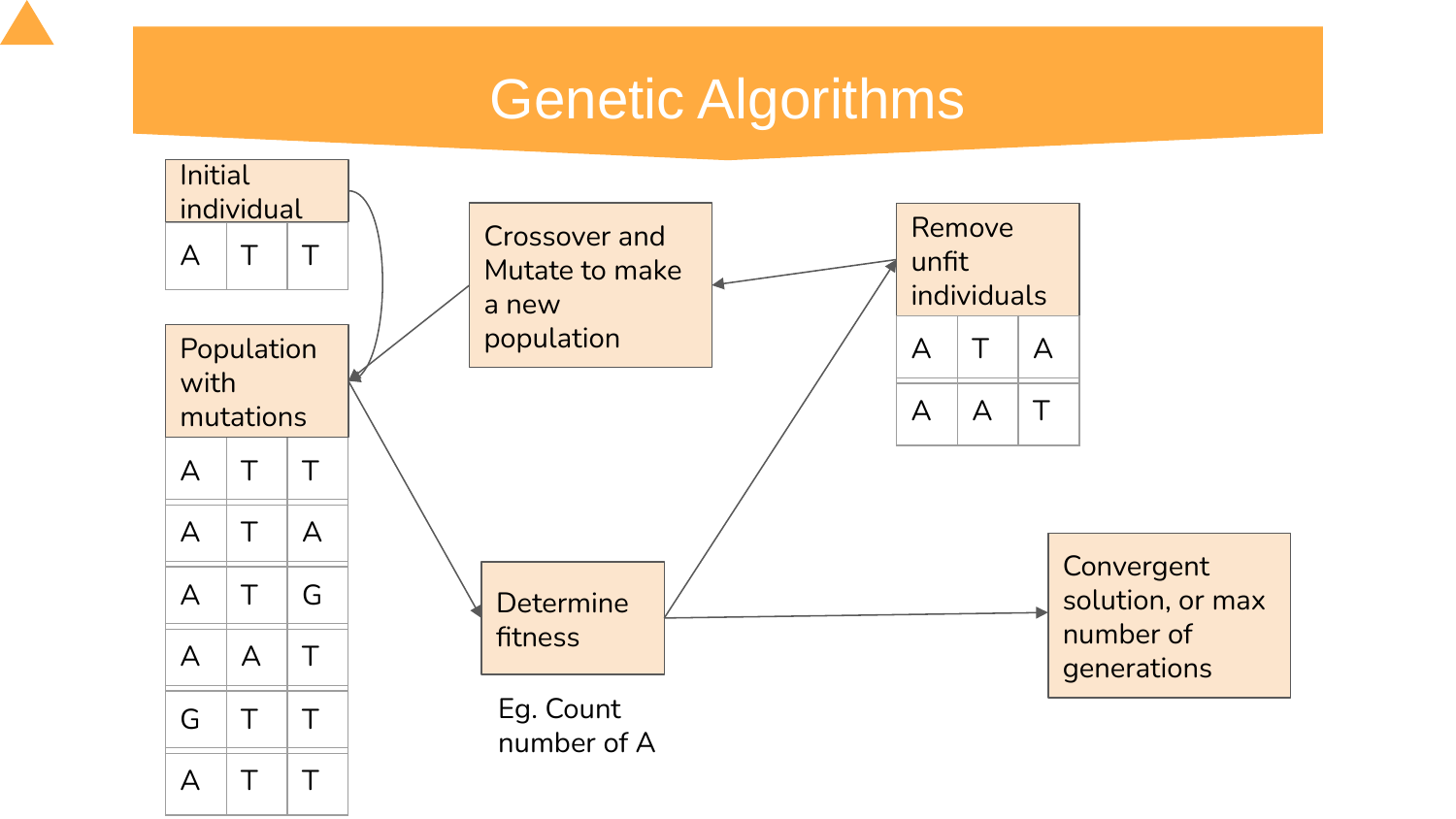

# Genetic Algorithms
Initial individual
Remove unfit individuals
Crossover and Mutate to make a new population
| A | T | T |
| --- | --- | --- |
| A | T | A |
| --- | --- | --- |
Population with mutations
| A | A | T |
| --- | --- | --- |
| A | T | T |
| --- | --- | --- |
| A | T | A |
| --- | --- | --- |
Convergent solution, or max number of generations
Determine fitness
| A | T | G |
| --- | --- | --- |
| A | A | T |
| --- | --- | --- |
Eg. Count number of A
| G | T | T |
| --- | --- | --- |
| A | T | T |
| --- | --- | --- |